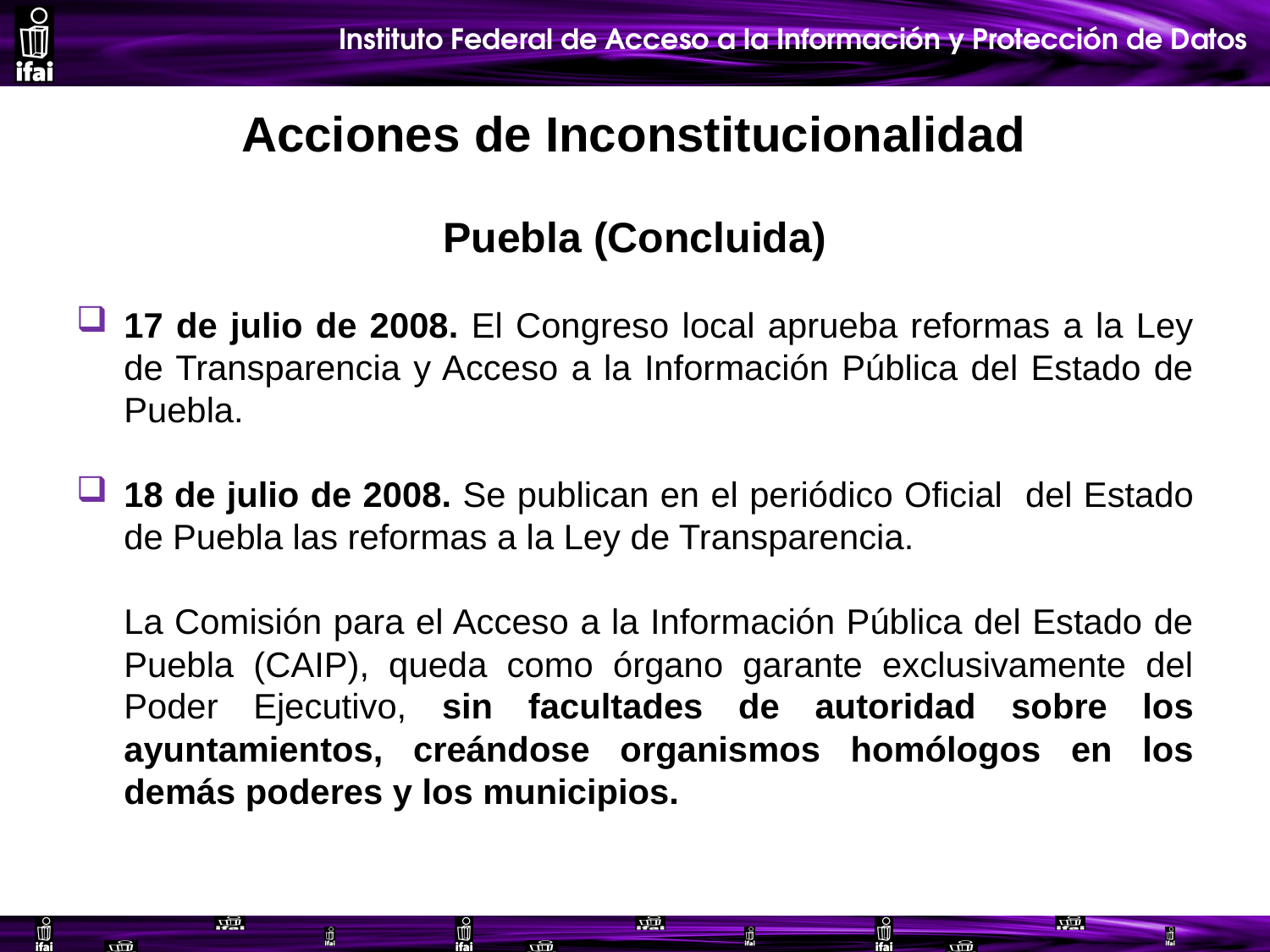

# Acciones de Inconstitucionalidad
Puebla (Concluida)

17 de julio de 2008. El Congreso local aprueba reformas a la Ley de Transparencia y Acceso a la Información Pública del Estado de Puebla.

18 de julio de 2008. Se publican en el periódico Oficial  del Estado de Puebla las reformas a la Ley de Transparencia.

	La Comisión para el Acceso a la Información Pública del Estado de Puebla (CAIP), queda como órgano garante exclusivamente del Poder Ejecutivo, sin facultades de autoridad sobre los ayuntamientos, creándose organismos homólogos en los demás poderes y los municipios.